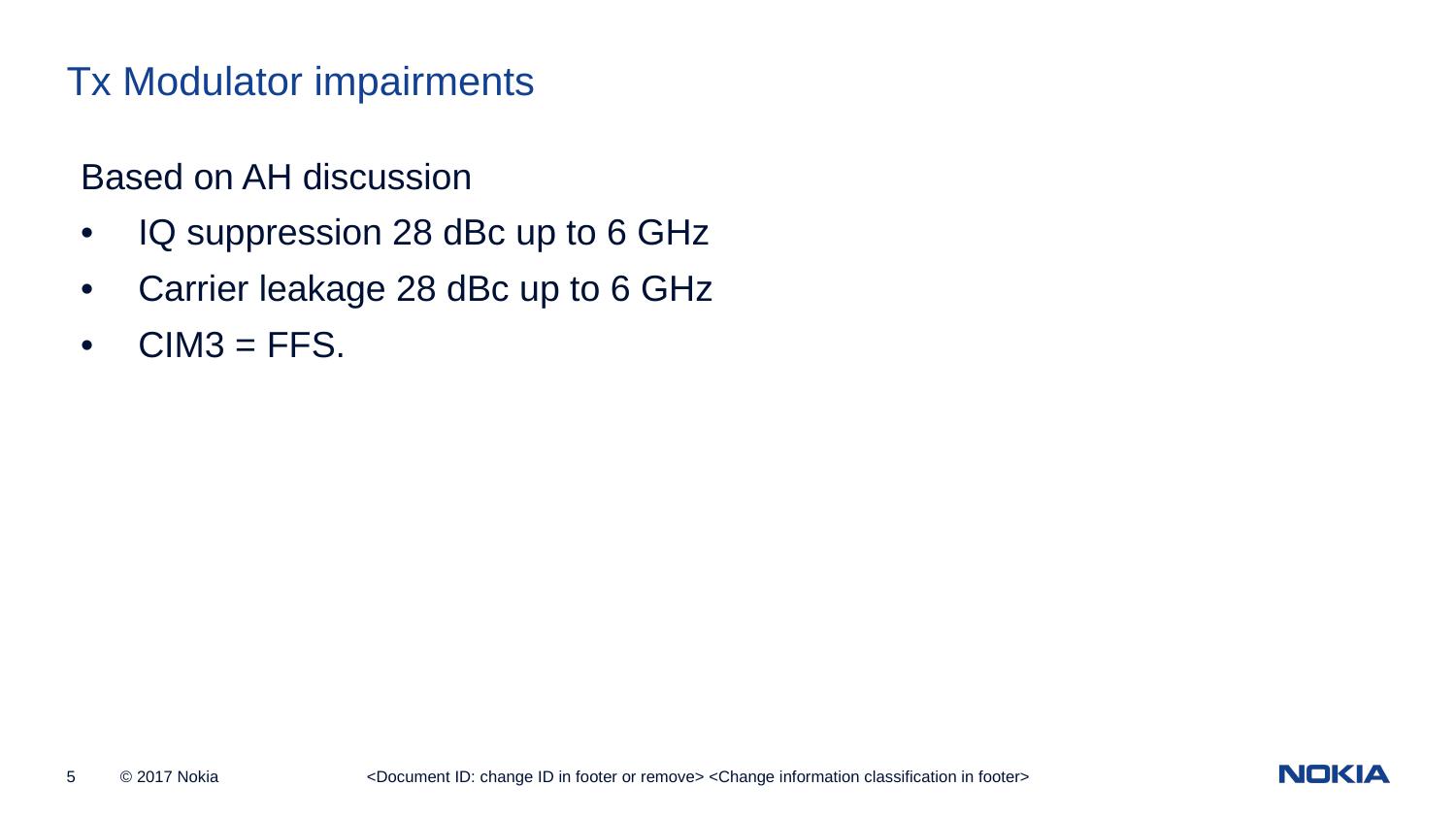

Tx Modulator impairments

Based on AH discussion
•	IQ suppression 28 dBc up to 6 GHz
•	Carrier leakage 28 dBc up to 6 GHz
•	CIM3 = FFS.
<Document ID: change ID in footer or remove> <Change information classification in footer>